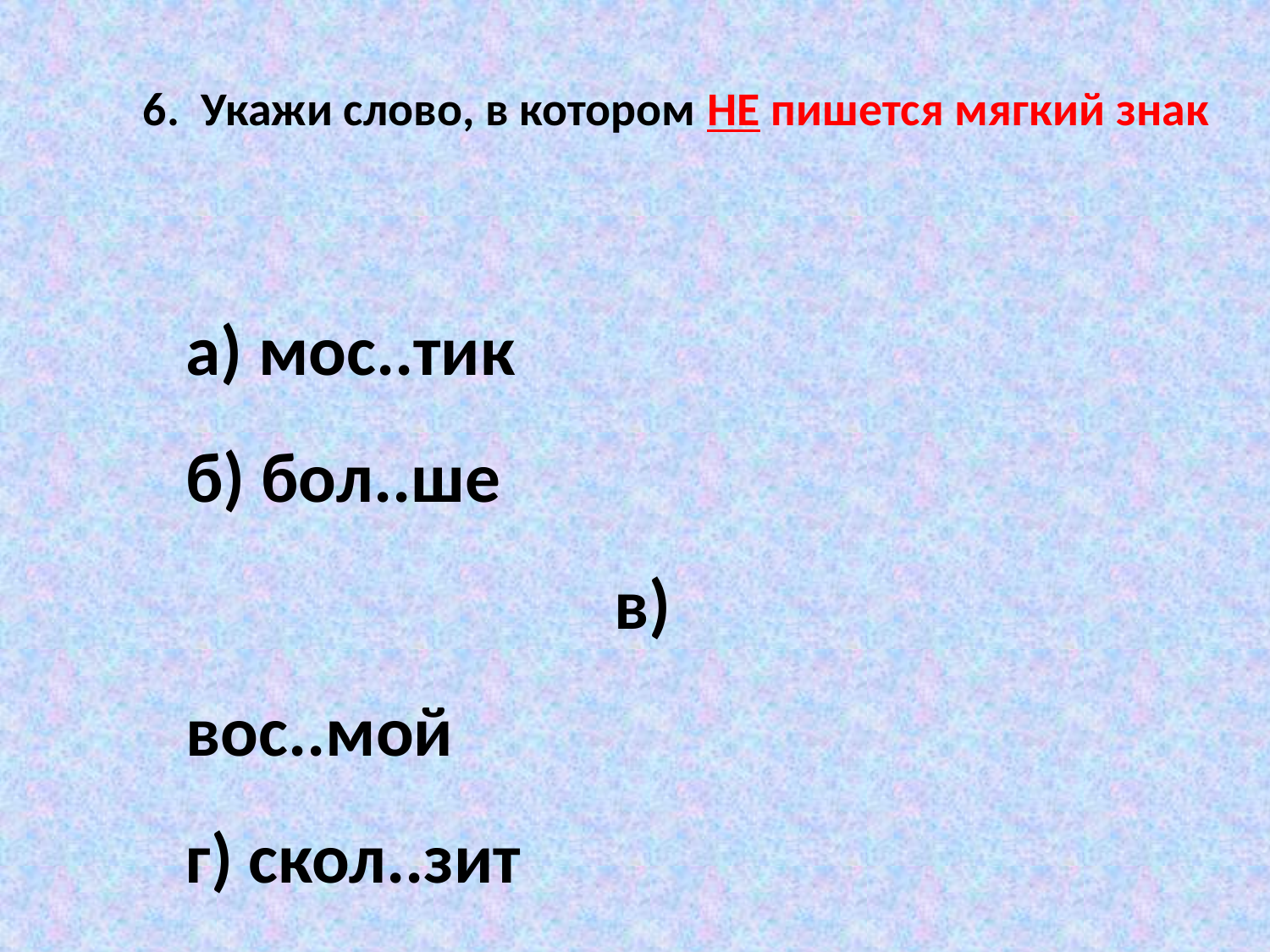

# 6.  Укажи слово, в котором НЕ пишется мягкий знак
а) мос..тик
б) бол..ше                                                       в) вос..мой
г) скол..зит